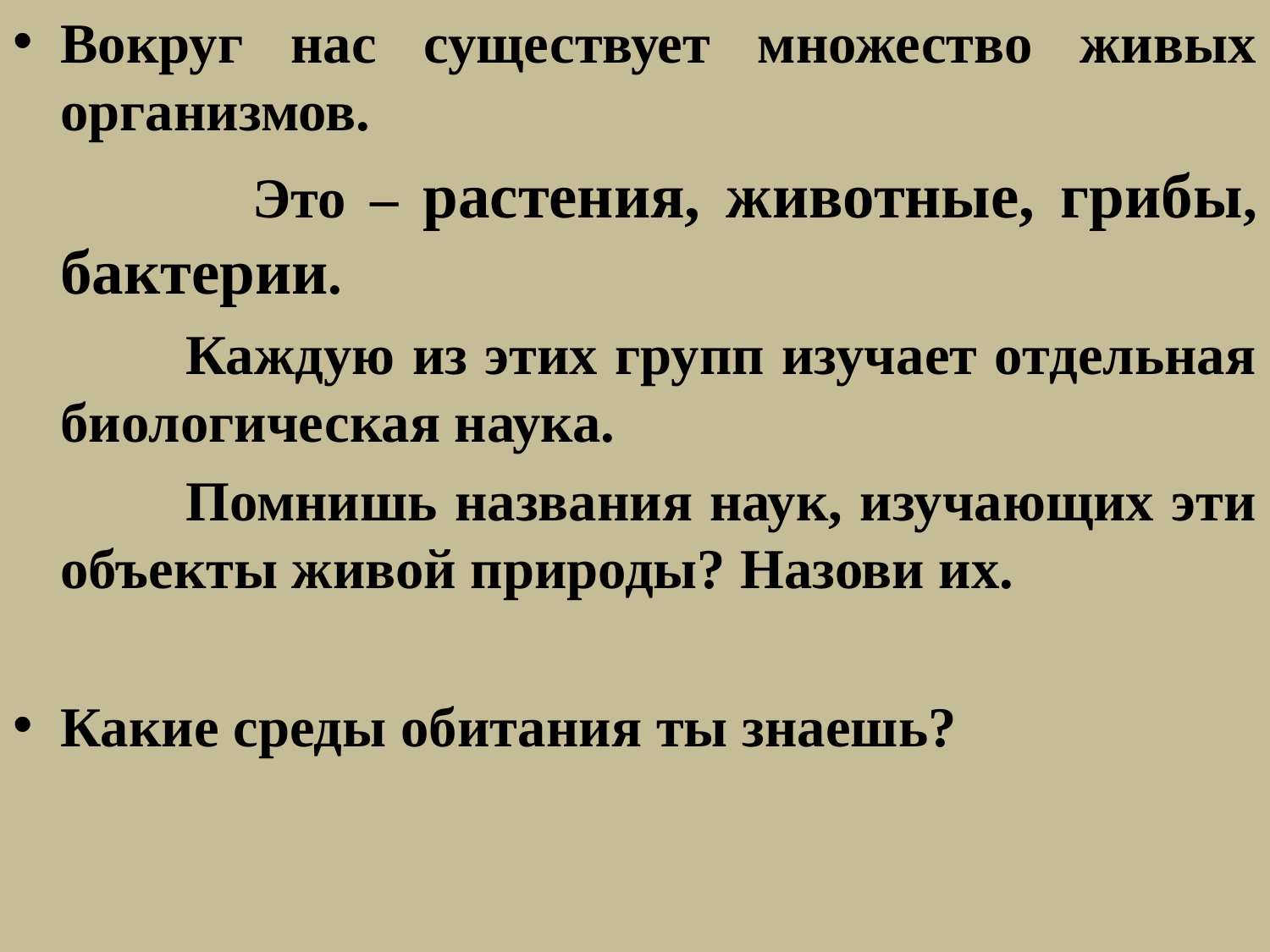

Вокруг нас существует множество живых организмов.
          Это – растения, животные, грибы, бактерии.
          Каждую из этих групп изучает отдельная биологическая наука.
          Помнишь названия наук, изучающих эти объекты живой природы? Назови их.

Какие среды обитания ты знаешь?